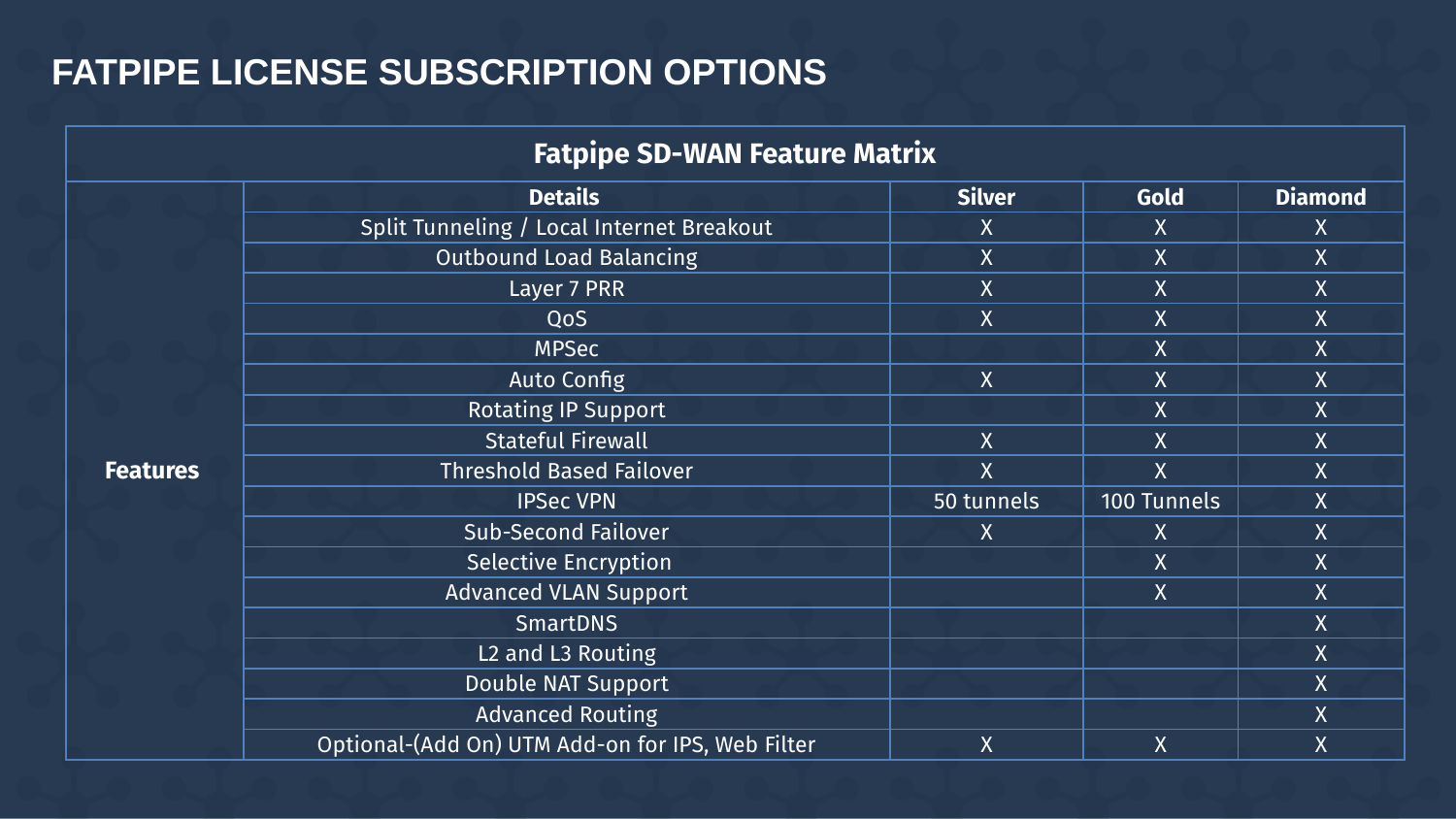

# Fatpipe License subscription options
| Fatpipe SD-WAN Feature Matrix |  |  |  |  |
| --- | --- | --- | --- | --- |
| Features | Details | Silver | Gold | Diamond |
|  | Split Tunneling / Local Internet Breakout | X | X | X |
|  | Outbound Load Balancing | X | X | X |
|  | Layer 7 PRR | X | X | X |
|  | QoS | X | X | X |
|  | MPSec |  | X | X |
|  | Auto Config | X | X | X |
|  | Rotating IP Support |  | X | X |
|  | Stateful Firewall | X | X | X |
|  | Threshold Based Failover | X | X | X |
|  | IPSec VPN | 50 tunnels | 100 Tunnels | X |
|  | Sub-Second Failover | X | X | X |
|  | Selective Encryption |  | X | X |
|  | Advanced VLAN Support |  | X | X |
|  | SmartDNS |  |  | X |
|  | L2 and L3 Routing |  |  | X |
|  | Double NAT Support |  |  | X |
|  | Advanced Routing |  |  | X |
|  | Optional-(Add On) UTM Add-on for IPS, Web Filter | X | X | X |